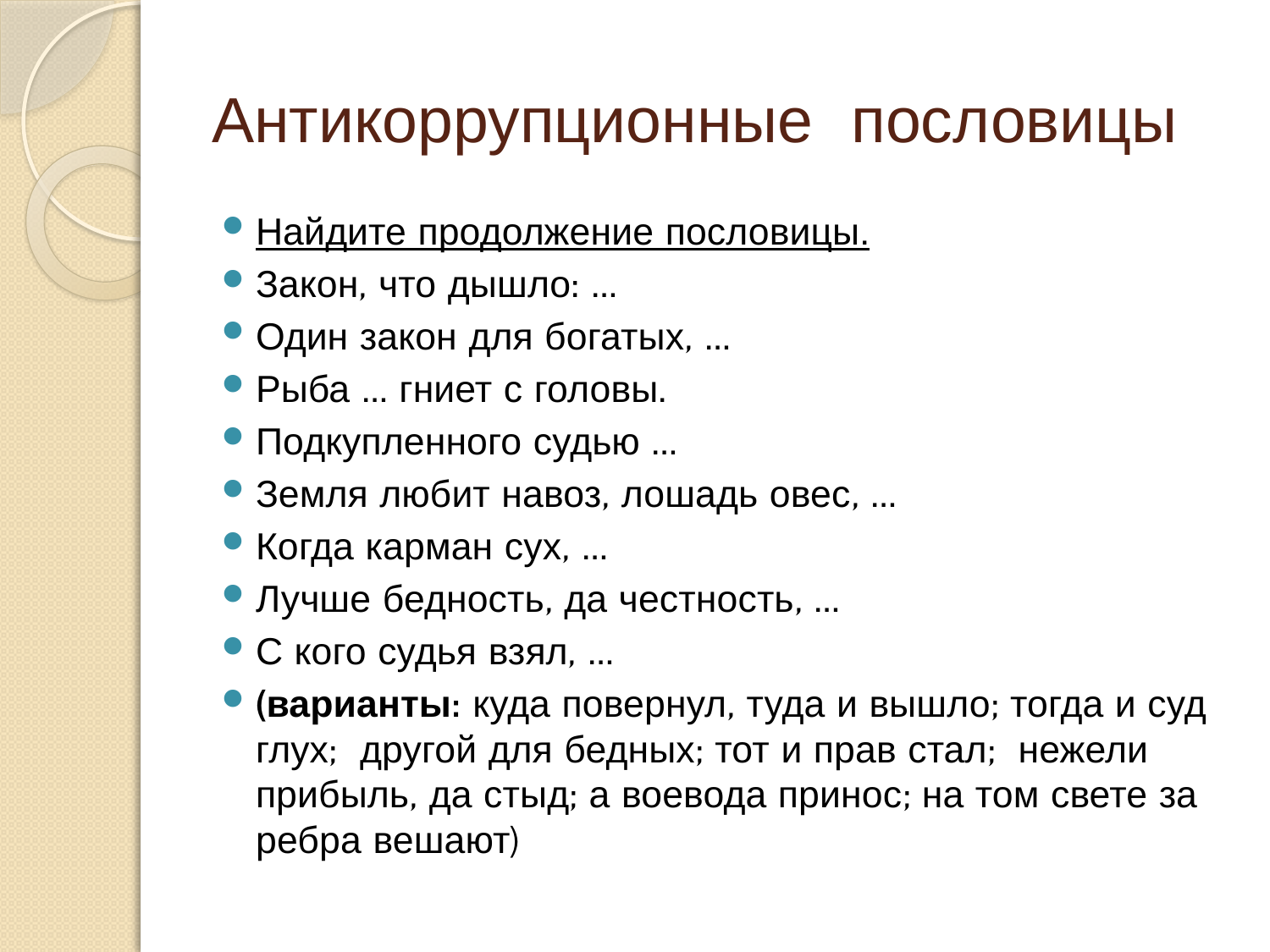

# Антикоррупционные  пословицы
Найдите продолжение пословицы.
Закон, что дышло: …
Один закон для богатых, …
Рыба … гниет с головы.
Подкупленного судью …
Земля любит навоз, лошадь овес, …
Когда карман сух, …
Лучше бедность, да честность, …
С кого судья взял, …
(варианты: куда повернул, туда и вышло; тогда и суд глух;  другой для бедных; тот и прав стал;  нежели прибыль, да стыд; а воевода принос; на том свете за ребра вешают)